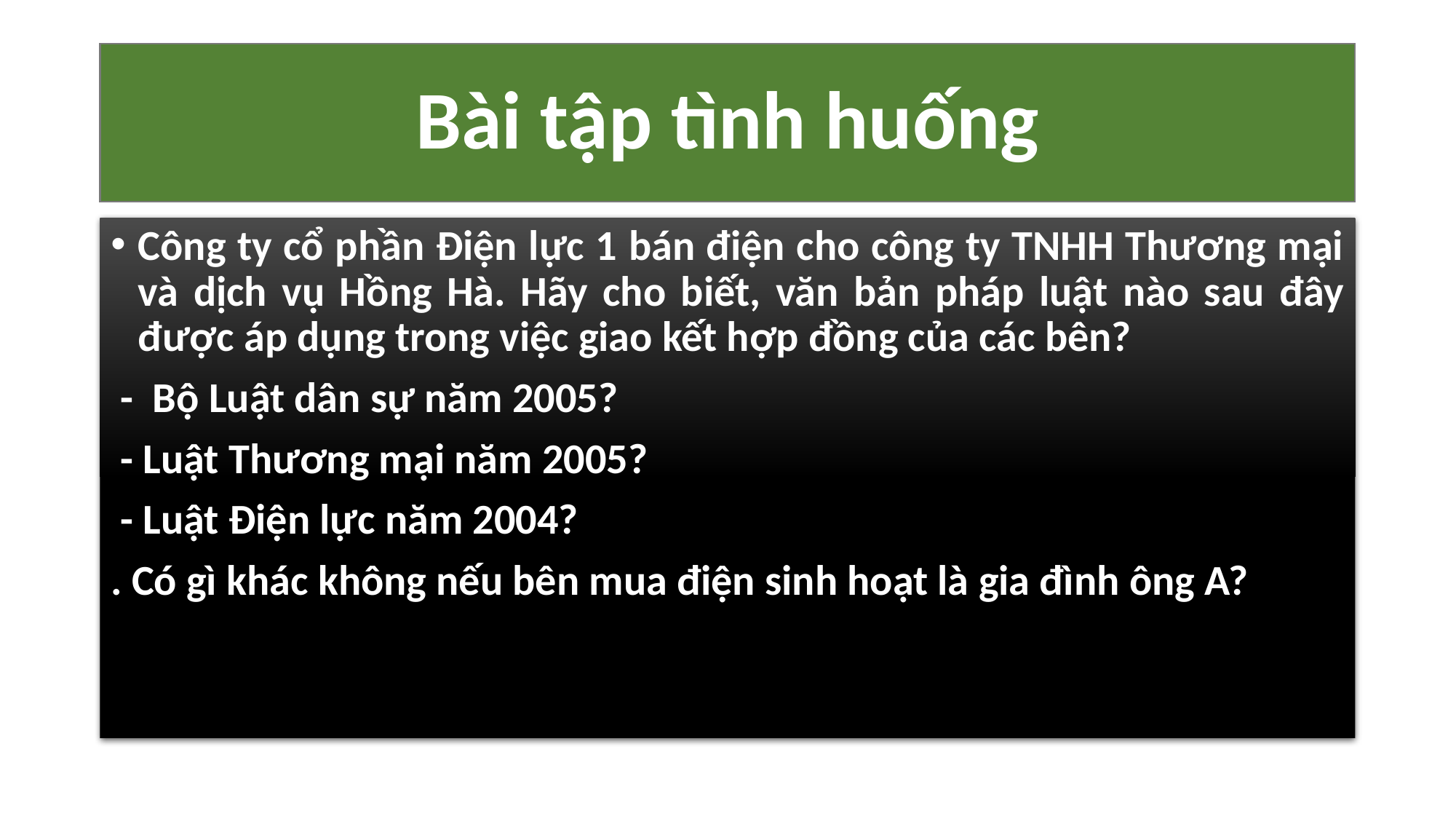

# Bài tập tình huống
Công ty cổ phần Điện lực 1 bán điện cho công ty TNHH Thương mại và dịch vụ Hồng Hà. Hãy cho biết, văn bản pháp luật nào sau đây được áp dụng trong việc giao kết hợp đồng của các bên?
 -  Bộ Luật dân sự năm 2005?
 - Luật Thương mại năm 2005?
 - Luật Điện lực năm 2004?
. Có gì khác không nếu bên mua điện sinh hoạt là gia đình ông A?